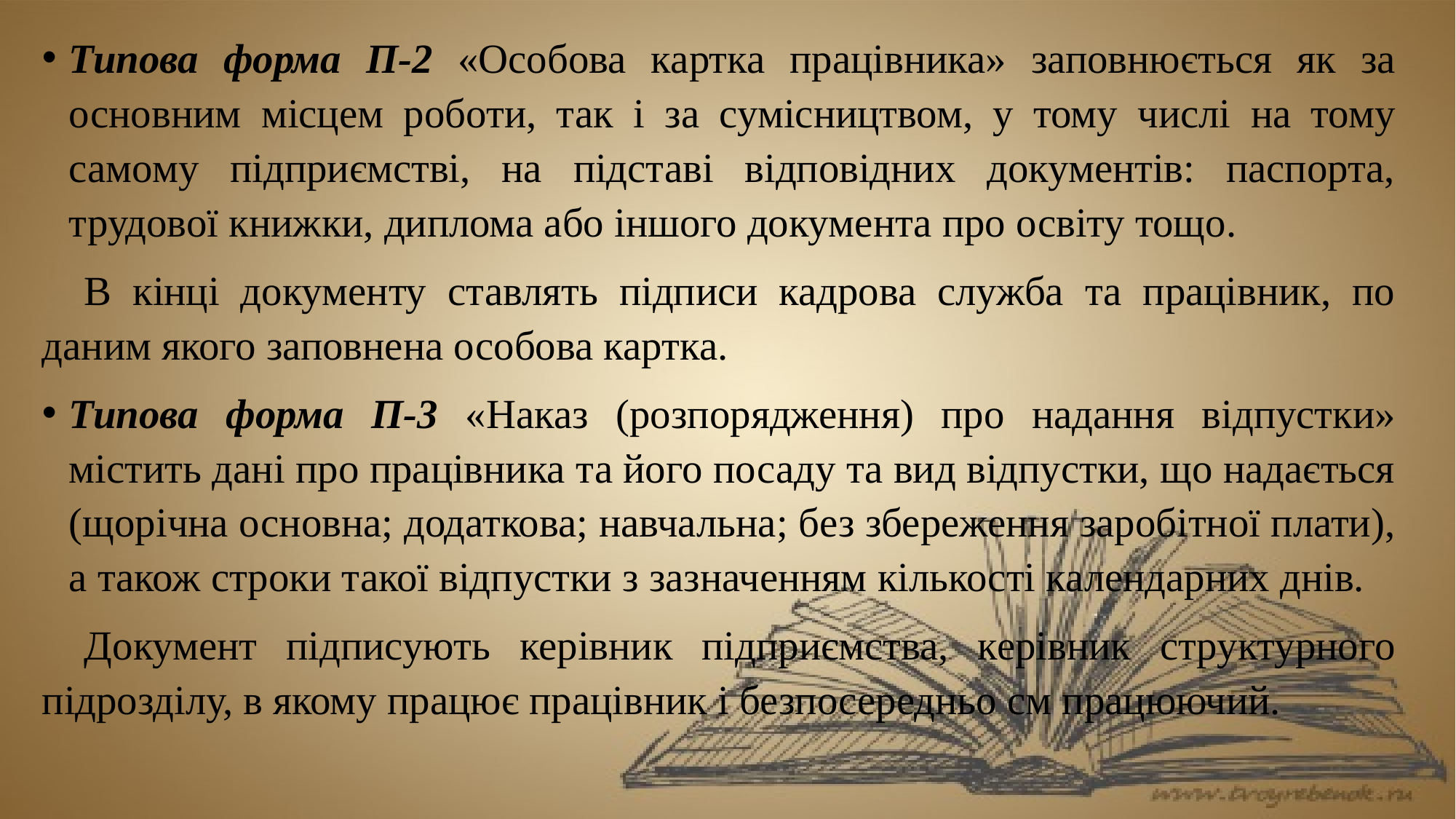

Типова форма П-2 «Особова картка працівника» заповнюється як за основним місцем роботи, так і за сумісництвом, у тому числі на тому самому підприємстві, на підставі відповідних документів: паспорта, трудової книжки, диплома або іншого документа про освіту тощо.
В кінці документу ставлять підписи кадрова служба та працівник, по даним якого заповнена особова картка.
Типова форма П-3 «Наказ (розпорядження) про надання відпустки» містить дані про працівника та його посаду та вид відпустки, що надається (щорічна основна; додаткова; навчальна; без збереження заробітної плати), а також строки такої відпустки з зазначенням кількості календарних днів.
Документ підписують керівник підприємства, керівник структурного підрозділу, в якому працює працівник і безпосередньо см працюючий.